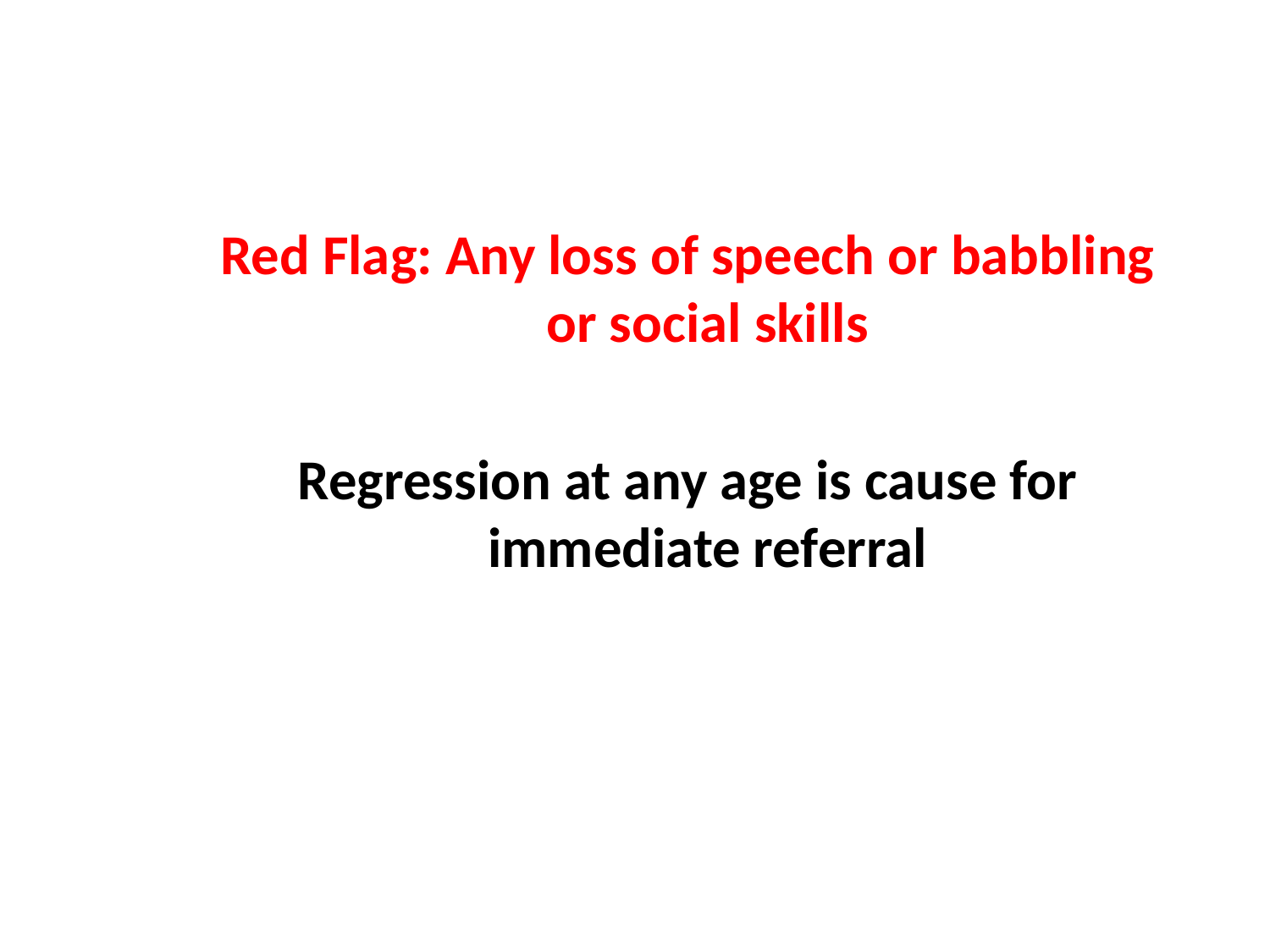

Red Flag: Any loss of speech or babbling or social skills

Regression at any age is cause for immediate referral